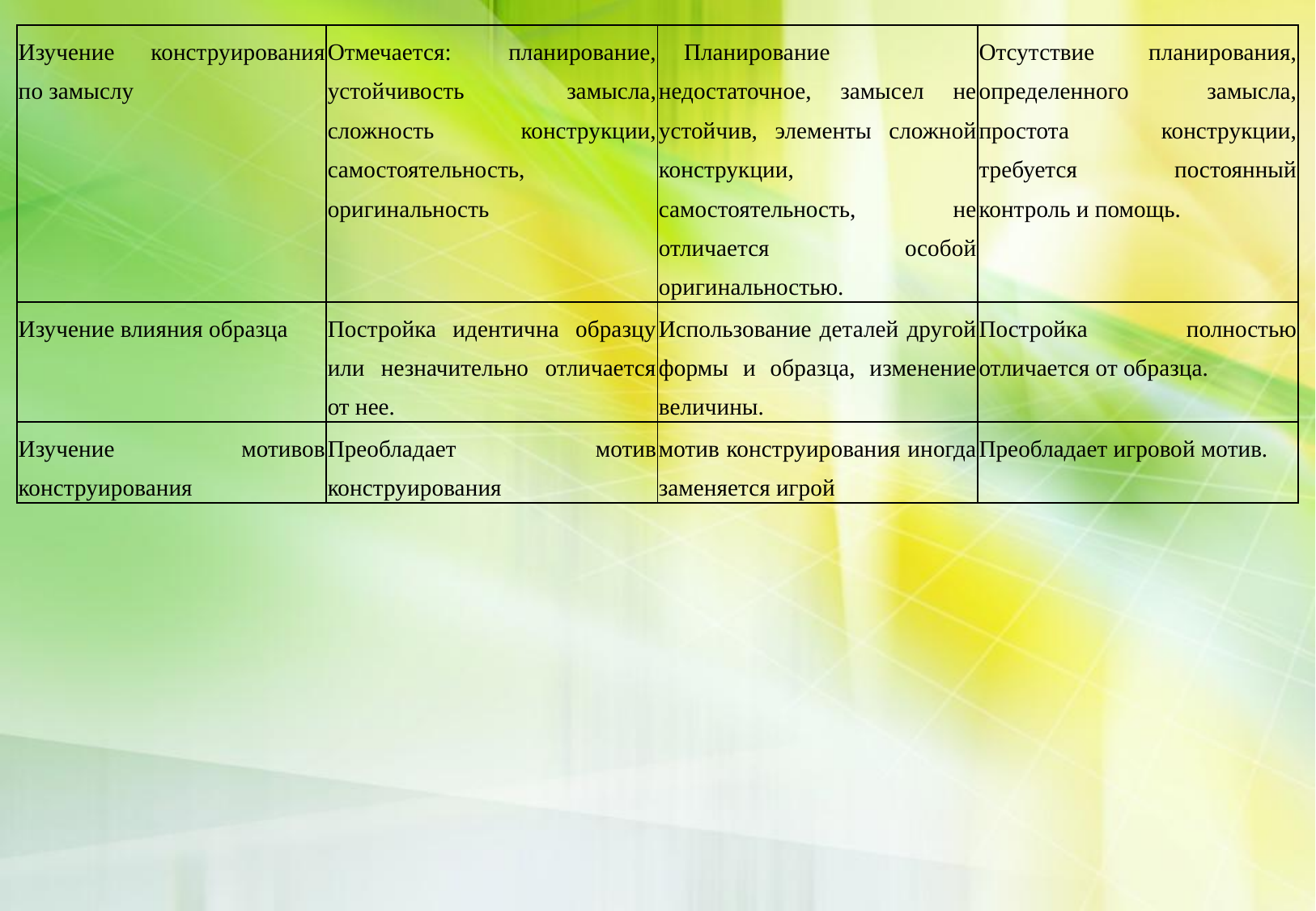

| Изучение конструирования по замыслу | Отмечается: планирование, устойчивость замысла, сложность конструкции, самостоятельность, оригинальность | Планирование недостаточное, замысел не устойчив, элементы сложной конструкции, самостоятельность, не отличается особой оригинальностью. | Отсутствие планирования, определенного замысла, простота конструкции, требуется постоянный контроль и помощь. |
| --- | --- | --- | --- |
| Изучение влияния образца | Постройка идентична образцу или незначительно отличается от нее. | Использование деталей другой формы и образца, изменение величины. | Постройка полностью отличается от образца. |
| Изучение мотивов конструирования | Преобладает мотив конструирования | мотив конструирования иногда заменяется игрой | Преобладает игровой мотив. |